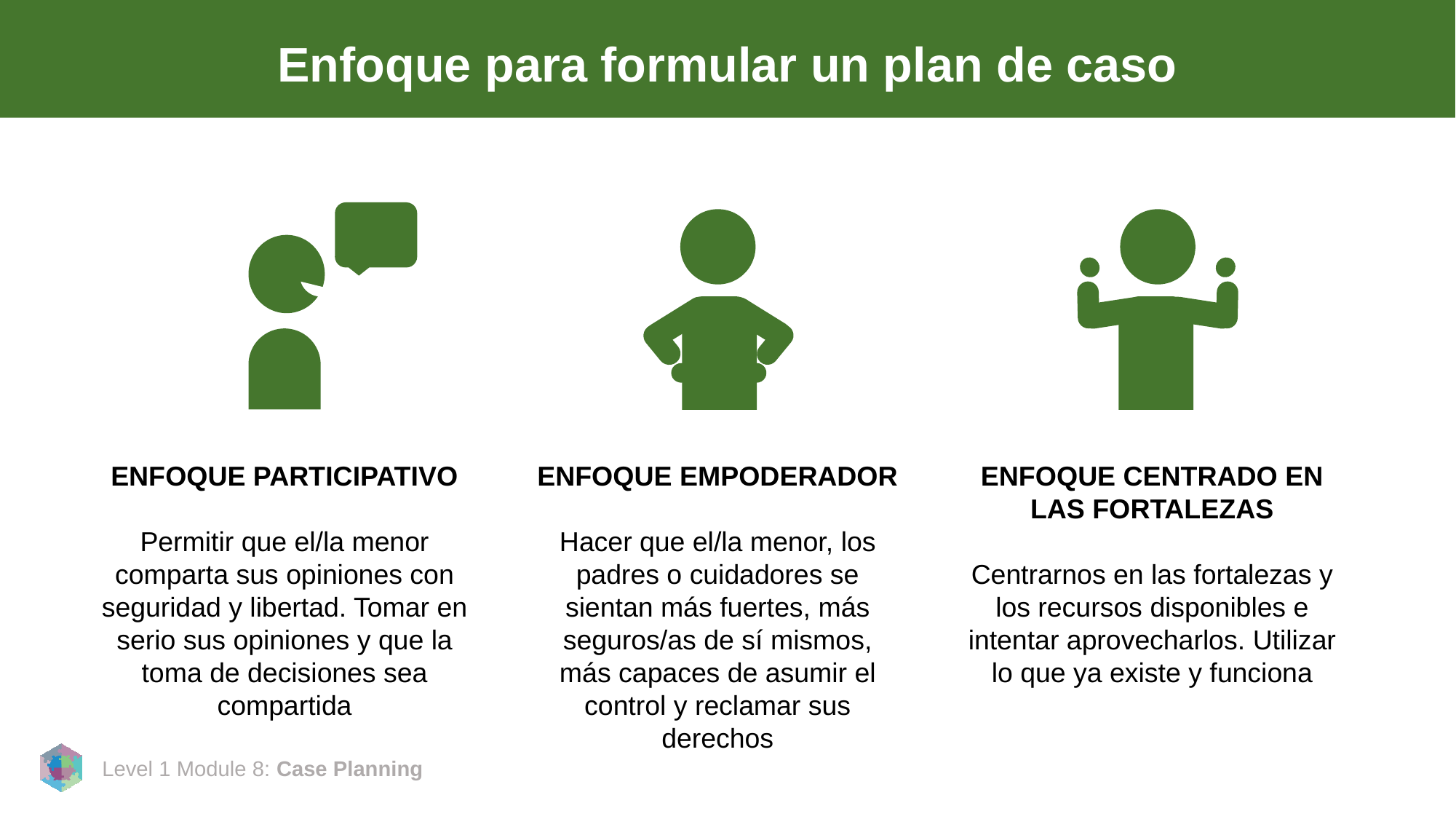

# Enfoque para formular un plan de caso

ENFOQUE PARTICIPATIVO

Permitir que el/la menor comparta sus opiniones con seguridad y libertad. Tomar en serio sus opiniones y que la toma de decisiones sea compartida
ENFOQUE EMPODERADOR

Hacer que el/la menor, los padres o cuidadores se sientan más fuertes, más seguros/as de sí mismos, más capaces de asumir el control y reclamar sus derechos
ENFOQUE CENTRADO EN LAS FORTALEZAS

Centrarnos en las fortalezas y los recursos disponibles e intentar aprovecharlos. Utilizar lo que ya existe y funciona